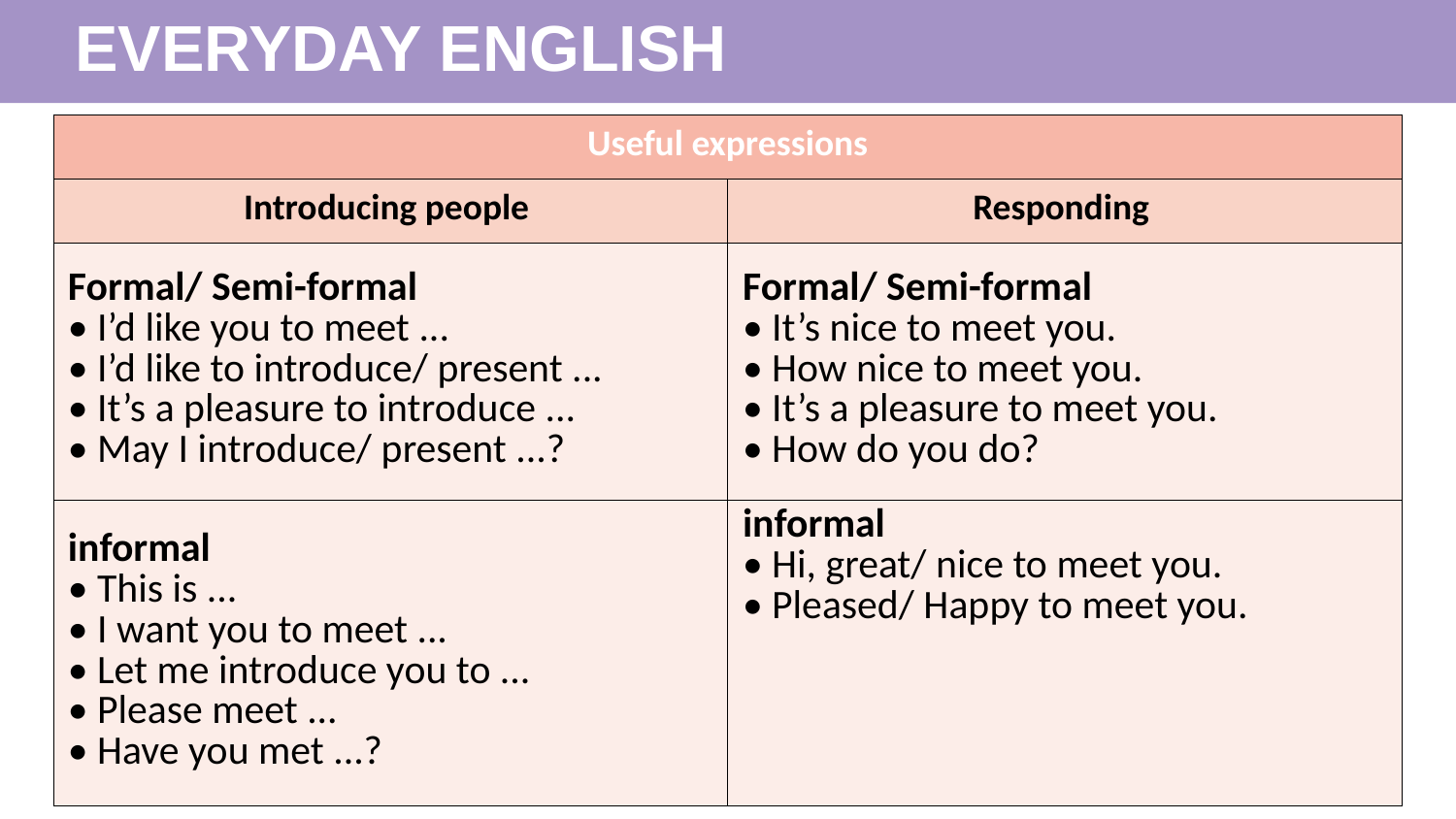

EVERYDAY ENGLISH

| Useful expressions |  |
| --- | --- |
| Introducing people | Responding |
| Formal/ Semi-formal • I’d like you to meet ... • I’d like to introduce/ present ... • It’s a pleasure to introduce ... • May I introduce/ present ...? | Formal/ Semi-formal • It’s nice to meet you. • How nice to meet you. • It’s a pleasure to meet you. • How do you do? |
| informal • This is ... • I want you to meet ... • Let me introduce you to ... • Please meet ... • Have you met ...? | informal • Hi, great/ nice to meet you. • Pleased/ Happy to meet you. |